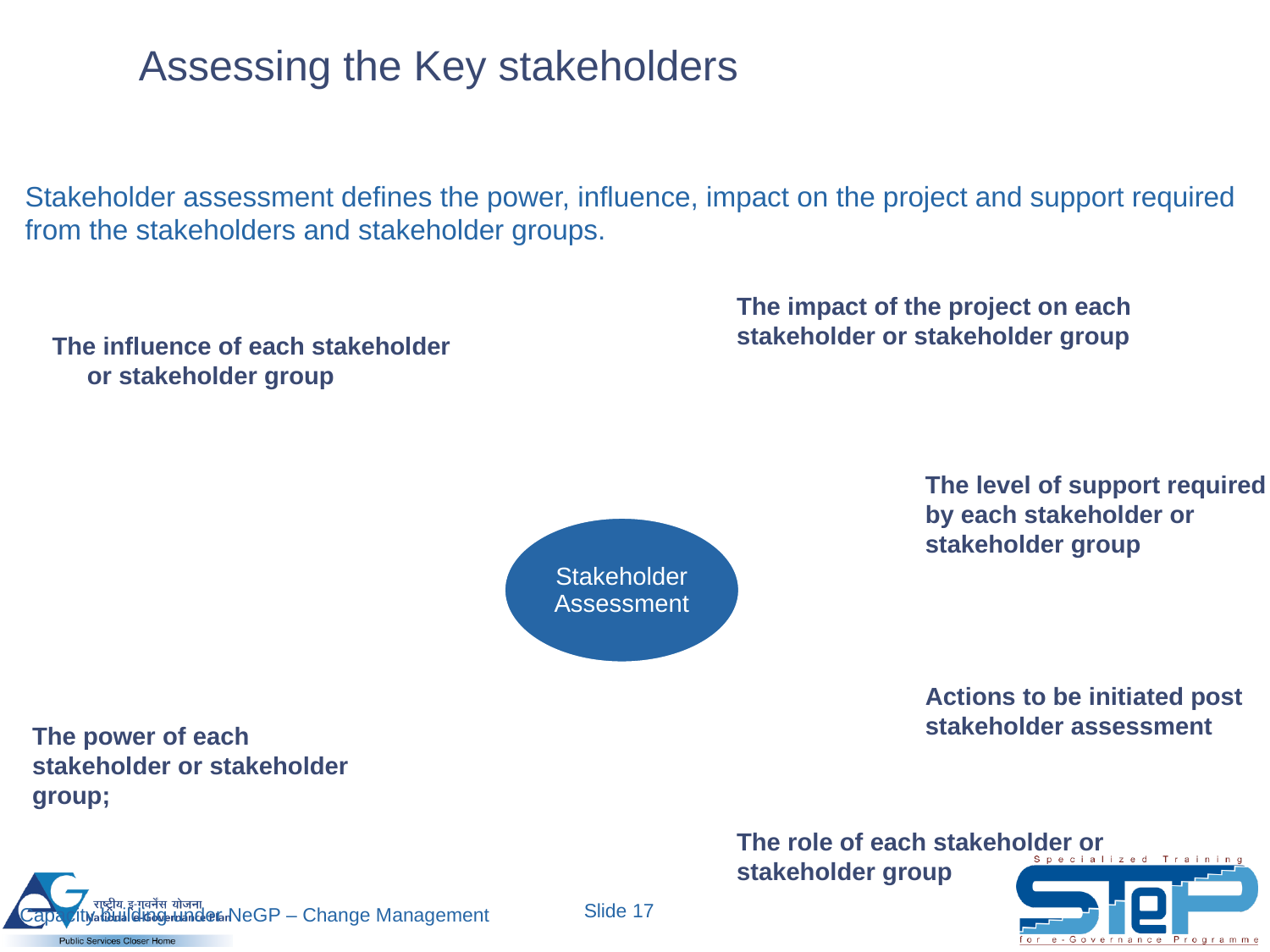

# Assessing the Key stakeholders
Stakeholder assessment defines the power, influence, impact on the project and support required from the stakeholders and stakeholder groups.

The impact of the project on each stakeholder or stakeholder group
Influence
Power
Role
Impact
Actions
Level of Support
Stakeholder Assessment
The influence of each stakeholder      or stakeholder group
The level of support required by each stakeholder or stakeholder group
Actions to be initiated post stakeholder assessment
The power of each   stakeholder or stakeholder group;
The role of each stakeholder or stakeholder group